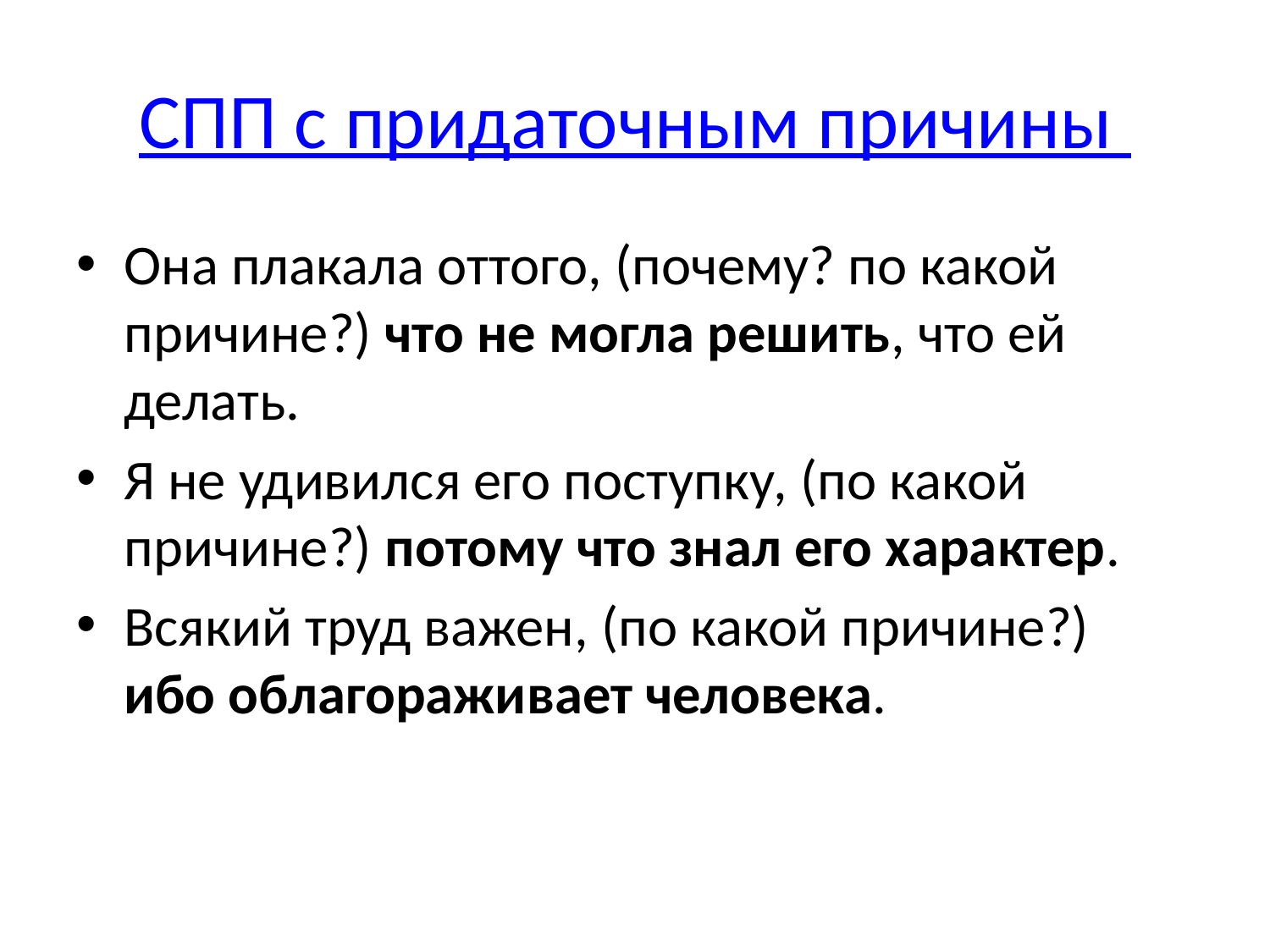

# СПП с придаточным причины
Она плакала оттого, (почему? по какой причине?) что не могла решить, что ей делать.
Я не удивился его поступку, (по какой причине?) потому что знал его характер.
Всякий труд важен, (по какой причине?) ибо облагораживает человека.